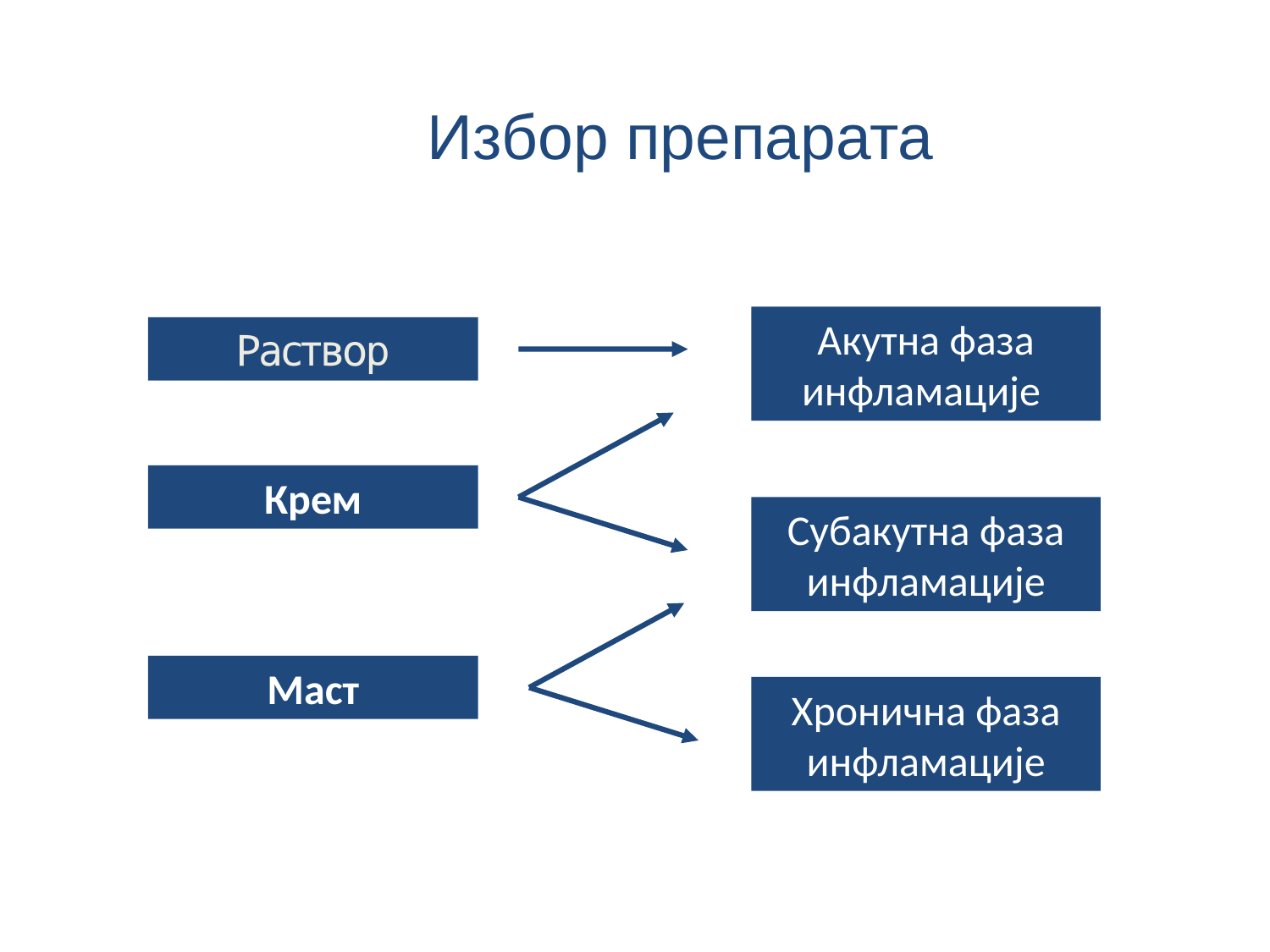

Избор препарата
Акутна фаза инфламације
Раствор

Крем

Субакутна фаза инфламације

Маст
Хронична фаза инфламације